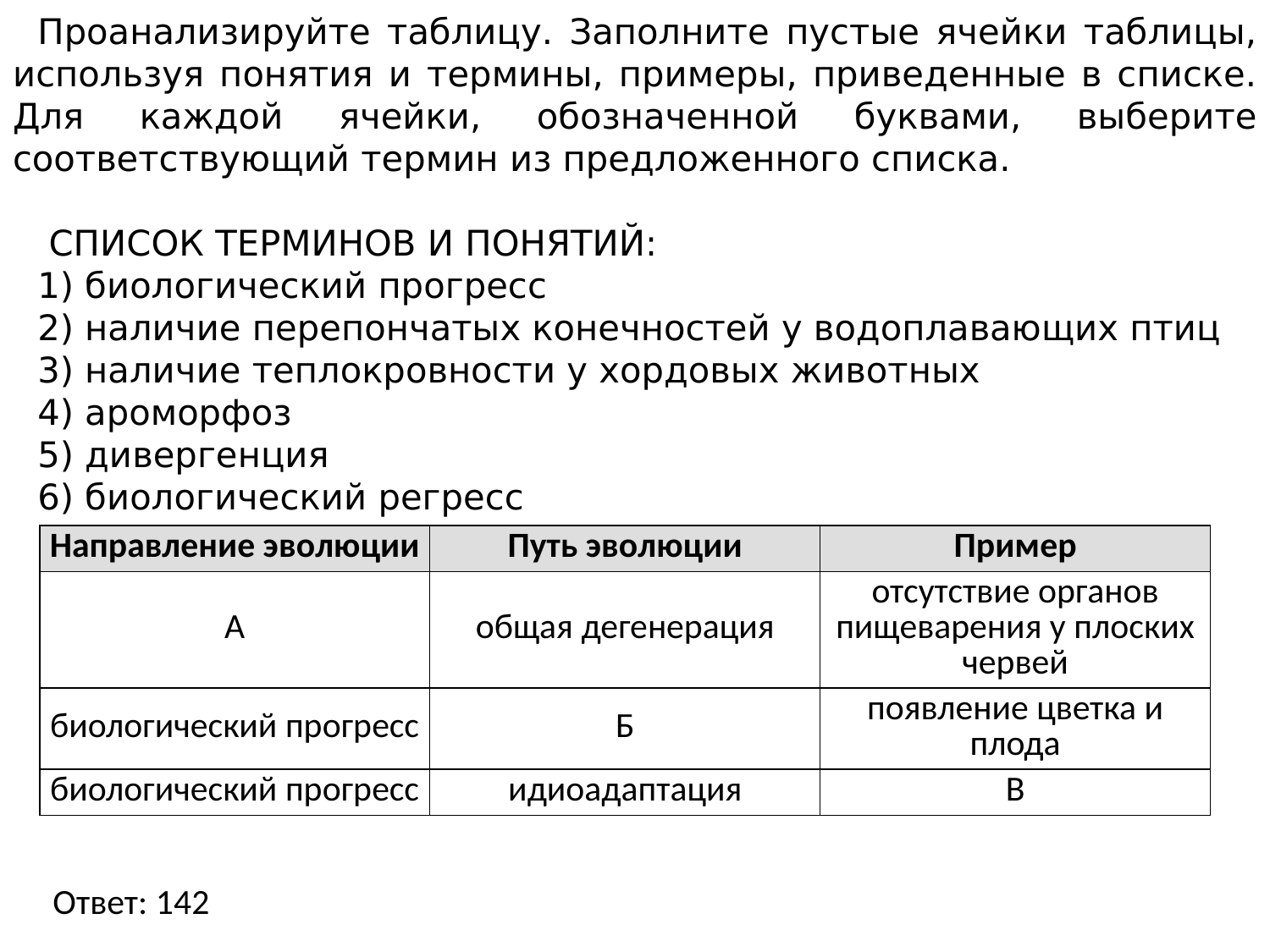

Проанализируйте таблицу. Заполните пустые ячейки таблицы, используя понятия и термины, примеры, приведенные в списке. Для каждой ячейки, обозначенной буквами, выберите соответствующий термин из предложенного списка.

 СПИСОК ТЕРМИНОВ И ПОНЯТИЙ:
1) биологический прогресс
2) наличие перепончатых конечностей у водоплавающих птиц
3) наличие теплокровности у хордовых животных
4) ароморфоз
5) дивергенция
6) биологический регресс
| Направление эволюции | Путь эволюции | Пример |
| --- | --- | --- |
| А | общая дегенерация | отсутствие органов пищеварения у плоских червей |
| биологический прогресс | Б | появление цветка и плода |
| биологический прогресс | идиоадаптация | В |
Ответ: 142